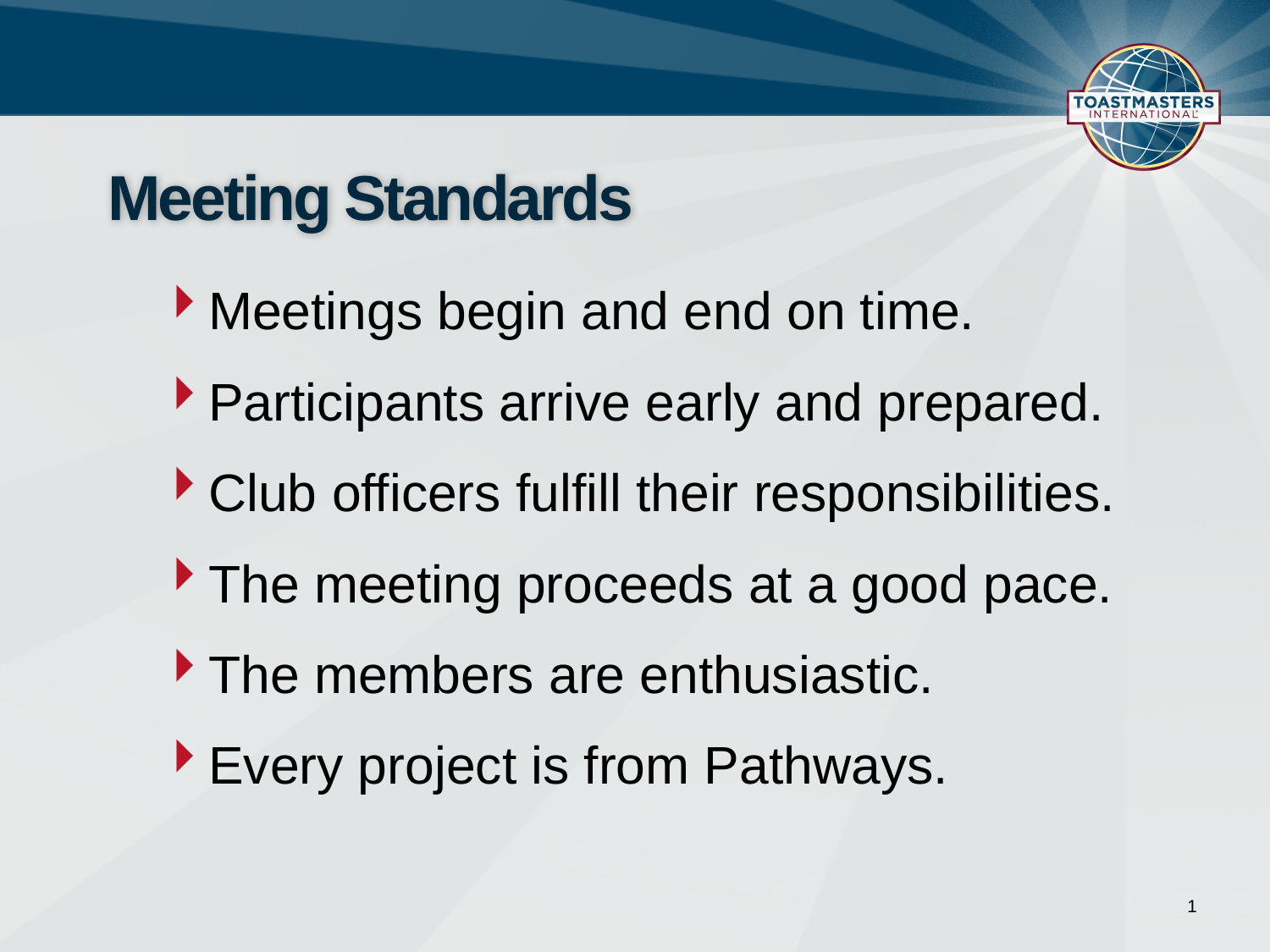

# Meeting Standards
Meetings begin and end on time.
Participants arrive early and prepared.
Club officers fulfill their responsibilities.
The meeting proceeds at a good pace.
The members are enthusiastic.
Every project is from Pathways.
1